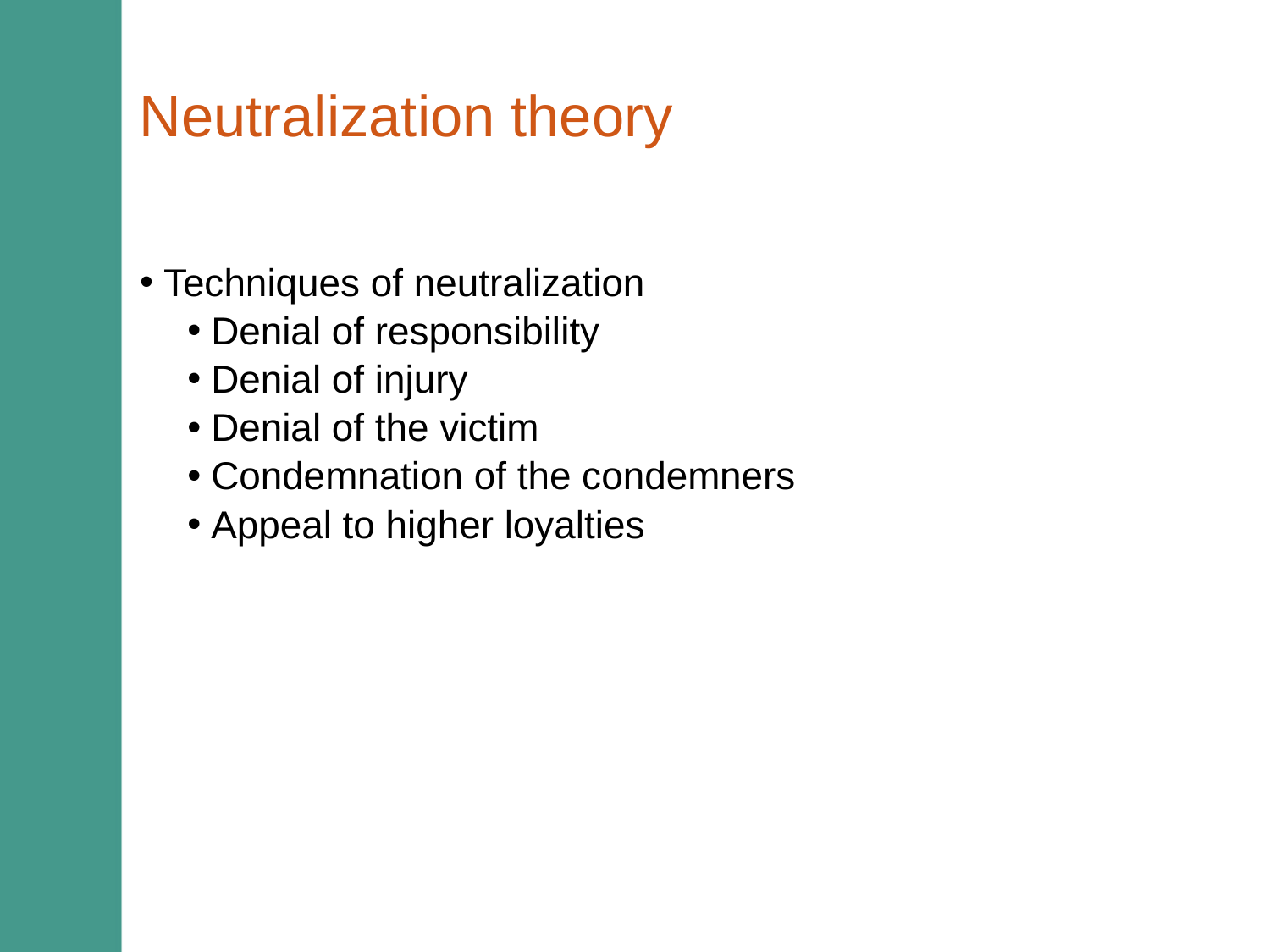

# Neutralization theory
Techniques of neutralization
Denial of responsibility
Denial of injury
Denial of the victim
Condemnation of the condemners
Appeal to higher loyalties